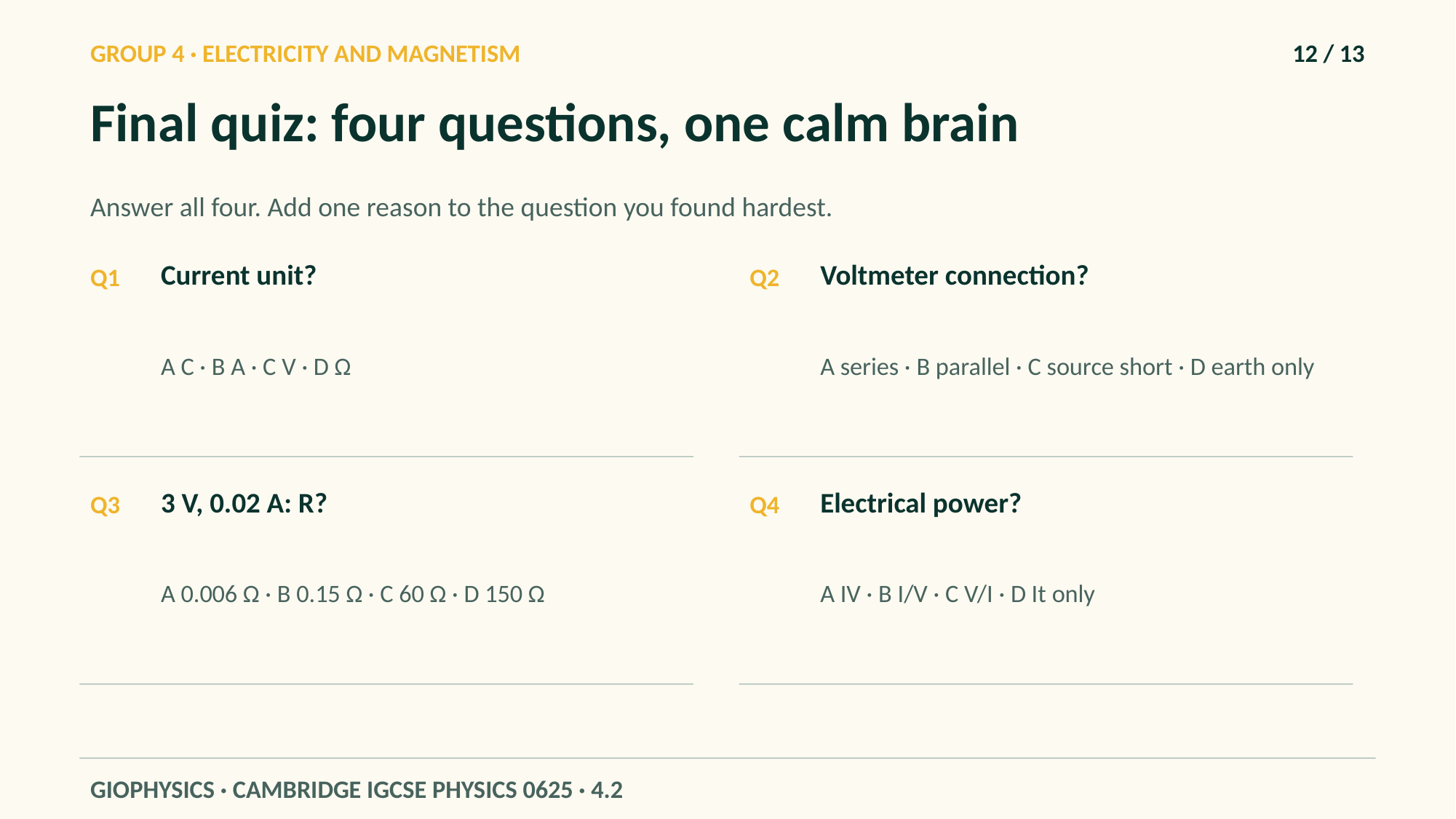

GROUP 4 · ELECTRICITY AND MAGNETISM
12 / 13
Final quiz: four questions, one calm brain
Answer all four. Add one reason to the question you found hardest.
Current unit?
Voltmeter connection?
Q1
Q2
A C · B A · C V · D Ω
A series · B parallel · C source short · D earth only

3 V, 0.02 A: R?
Electrical power?
Q3
Q4
A 0.006 Ω · B 0.15 Ω · C 60 Ω · D 150 Ω
A IV · B I/V · C V/I · D It only

GIOPHYSICS · CAMBRIDGE IGCSE PHYSICS 0625 · 4.2